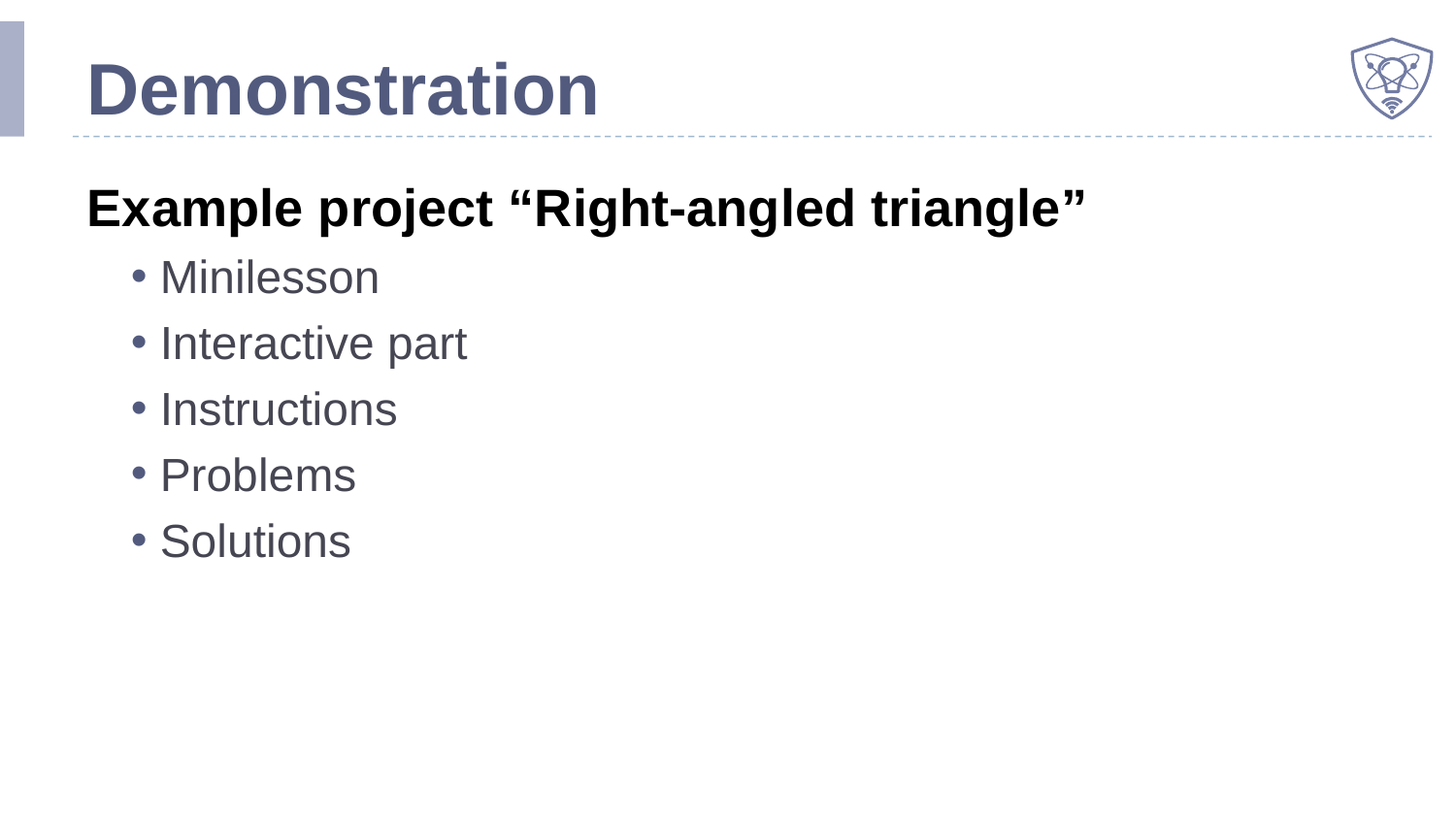

# Demonstration
Example project “Right-angled triangle”
Minilesson
Interactive part
Instructions
Problems
Solutions